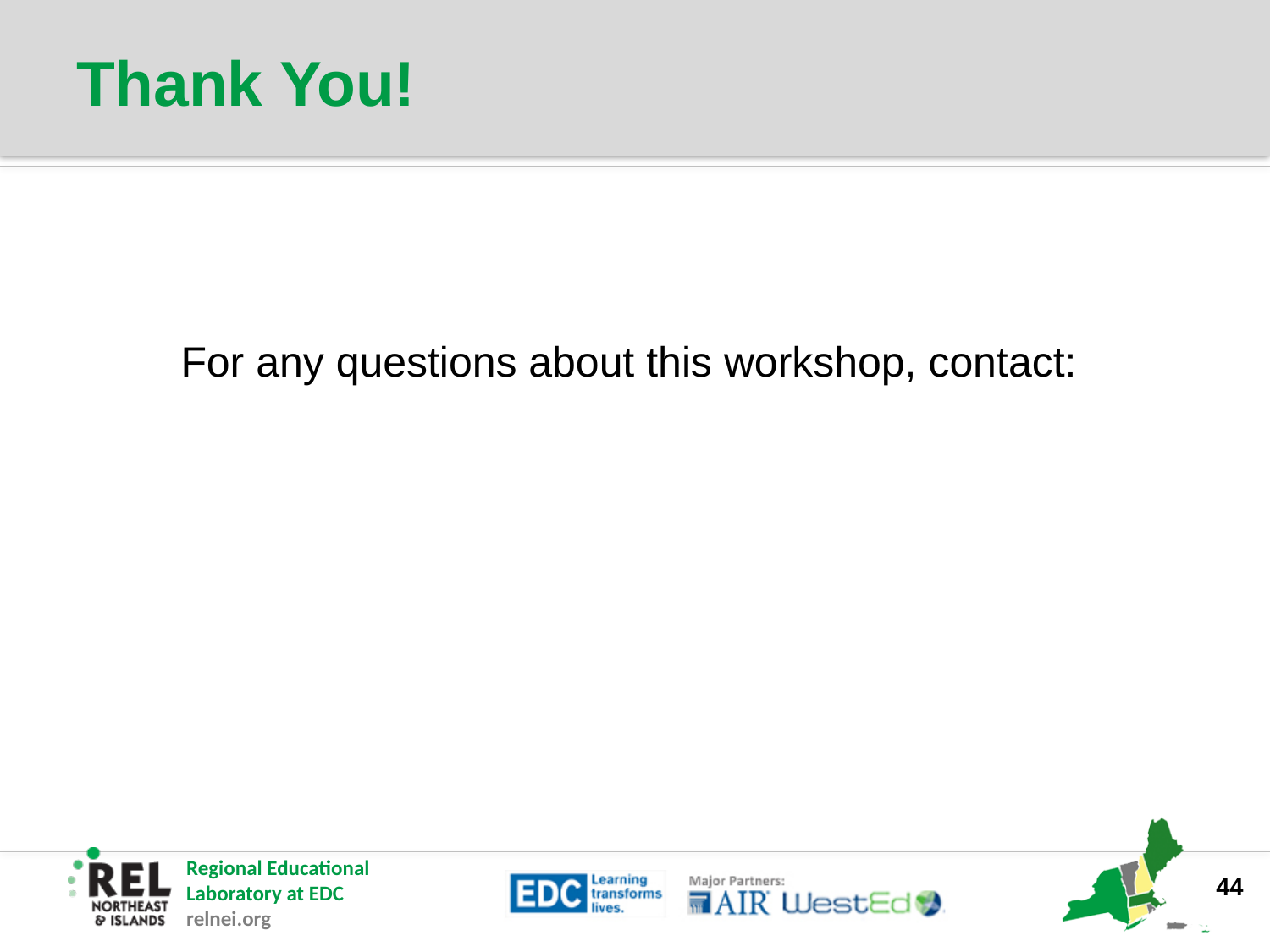

# Thank You!
For any questions about this workshop, contact:
44